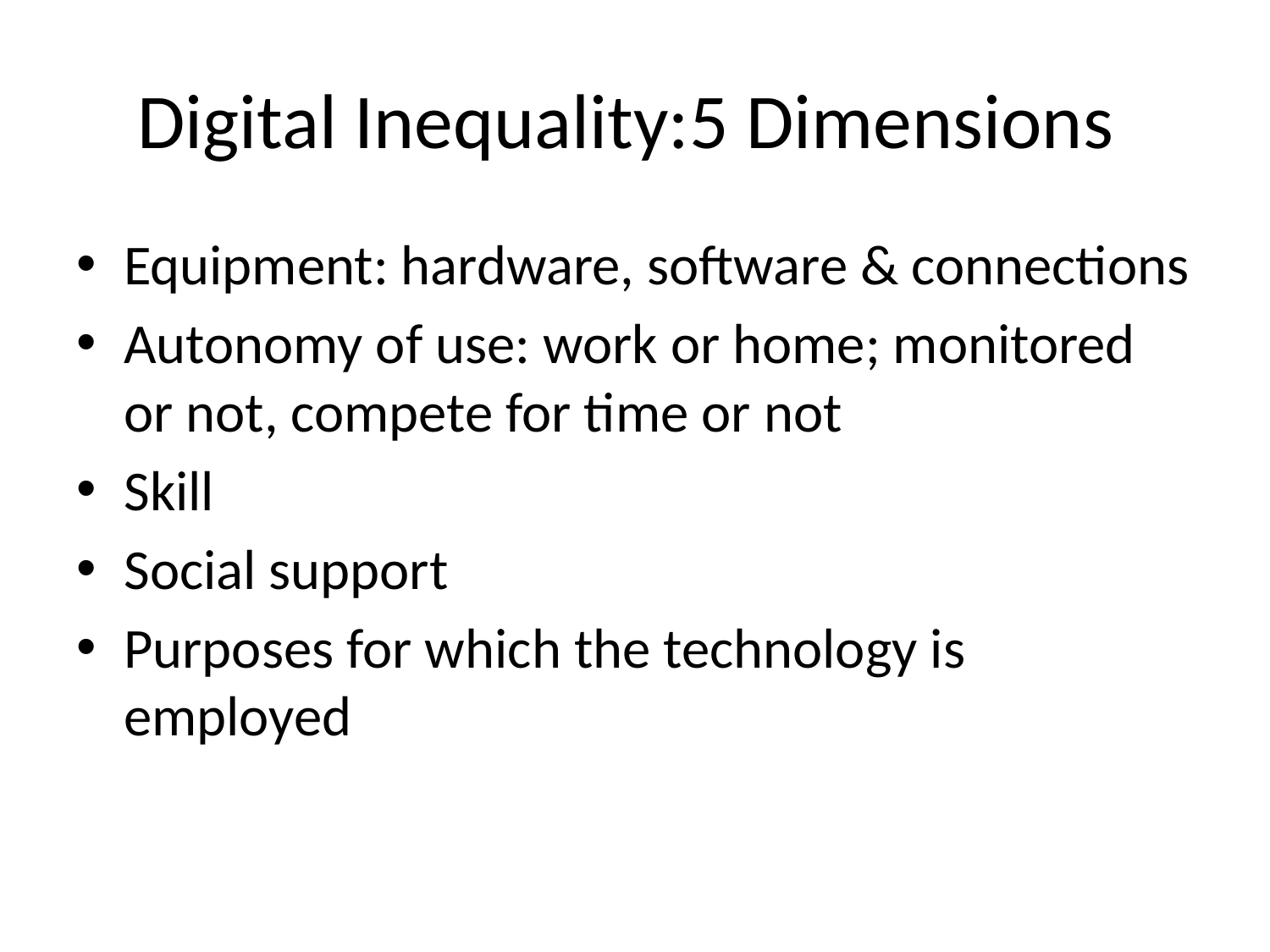

# Digital Inequality:5 Dimensions
Equipment: hardware, software & connections
Autonomy of use: work or home; monitored or not, compete for time or not
Skill
Social support
Purposes for which the technology is employed